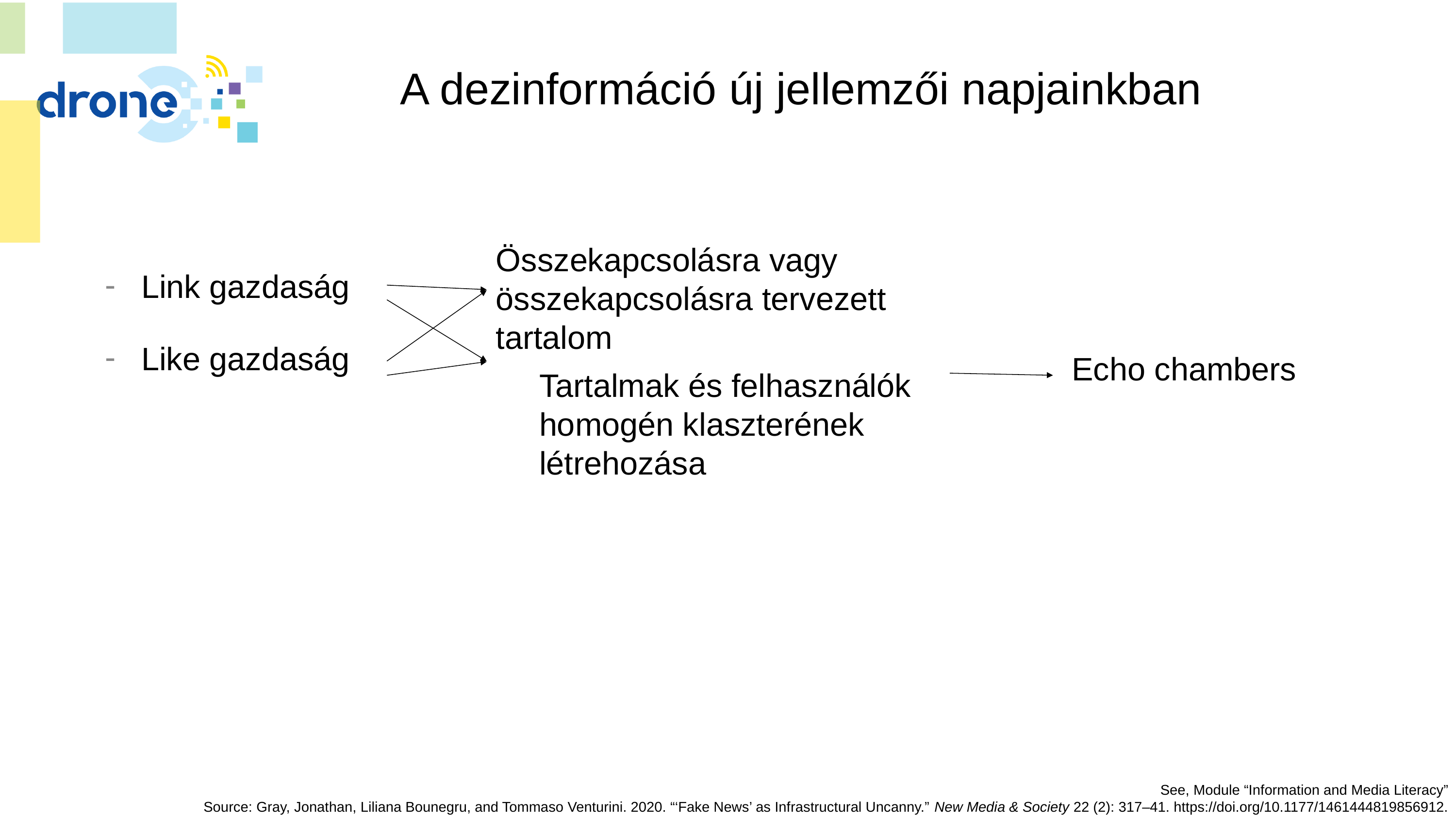

# A dezinformáció új jellemzői napjainkban

Link gazdaság
Like gazdaság
Összekapcsolásra vagy összekapcsolásra tervezett tartalom
Echo chambers
Tartalmak és felhasználók homogén klaszterének létrehozása
See, Module “Information and Media Literacy”
Source: Gray, Jonathan, Liliana Bounegru, and Tommaso Venturini. 2020. “‘Fake News’ as Infrastructural Uncanny.” New Media & Society 22 (2): 317–41. https://doi.org/10.1177/1461444819856912.